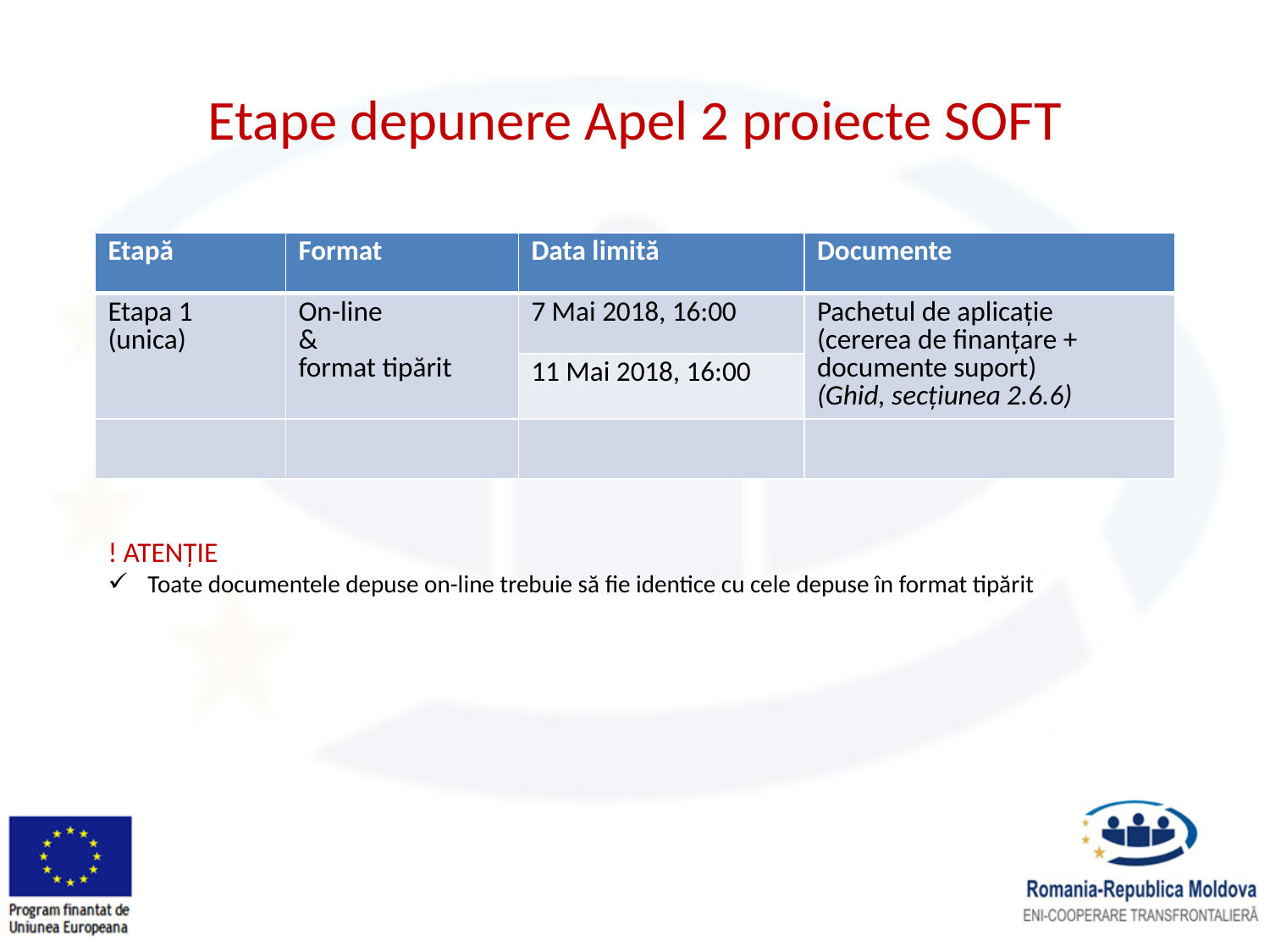

# Etape depunere Apel 2 proiecte SOFT
| Etapă | Format | Data limită | Documente |
| --- | --- | --- | --- |
| Etapa 1 (unica) | On-line & format tipărit | 7 Mai 2018, 16:00 | Pachetul de aplicație (cererea de finanțare + documente suport) (Ghid, secțiunea 2.6.6) |
|  |  | 11 Mai 2018, 16:00 |  |
|  |  |  |  |

! ATENȚIE
Toate documentele depuse on-line trebuie să fie identice cu cele depuse în format tipărit